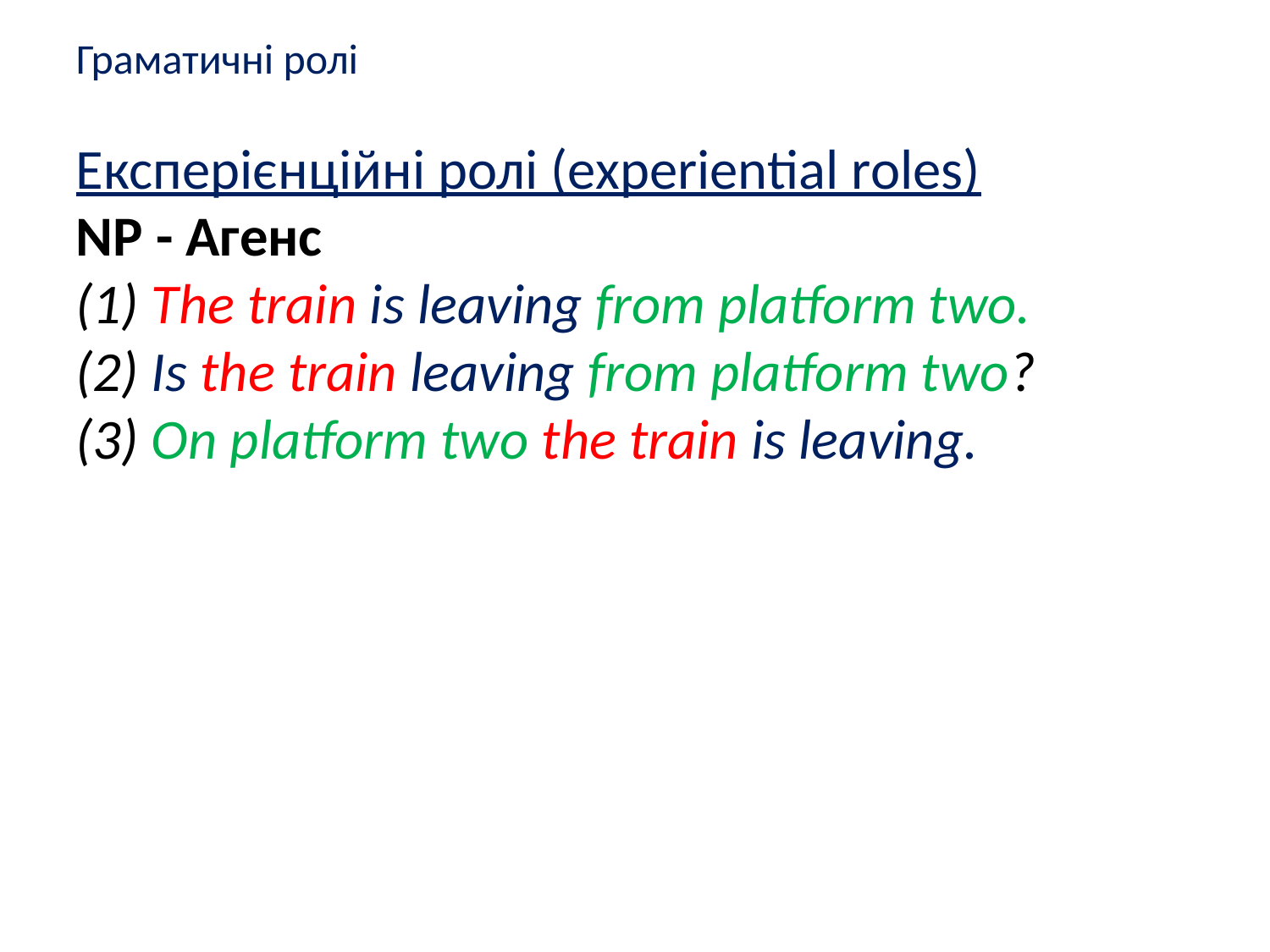

Граматичні ролі

Експерієнційні ролі (experiential roles)
NP - Агенс
(1) The train is leaving from platform two.
(2) Is the train leaving from platform two?
(3) On platform two the train is leaving.